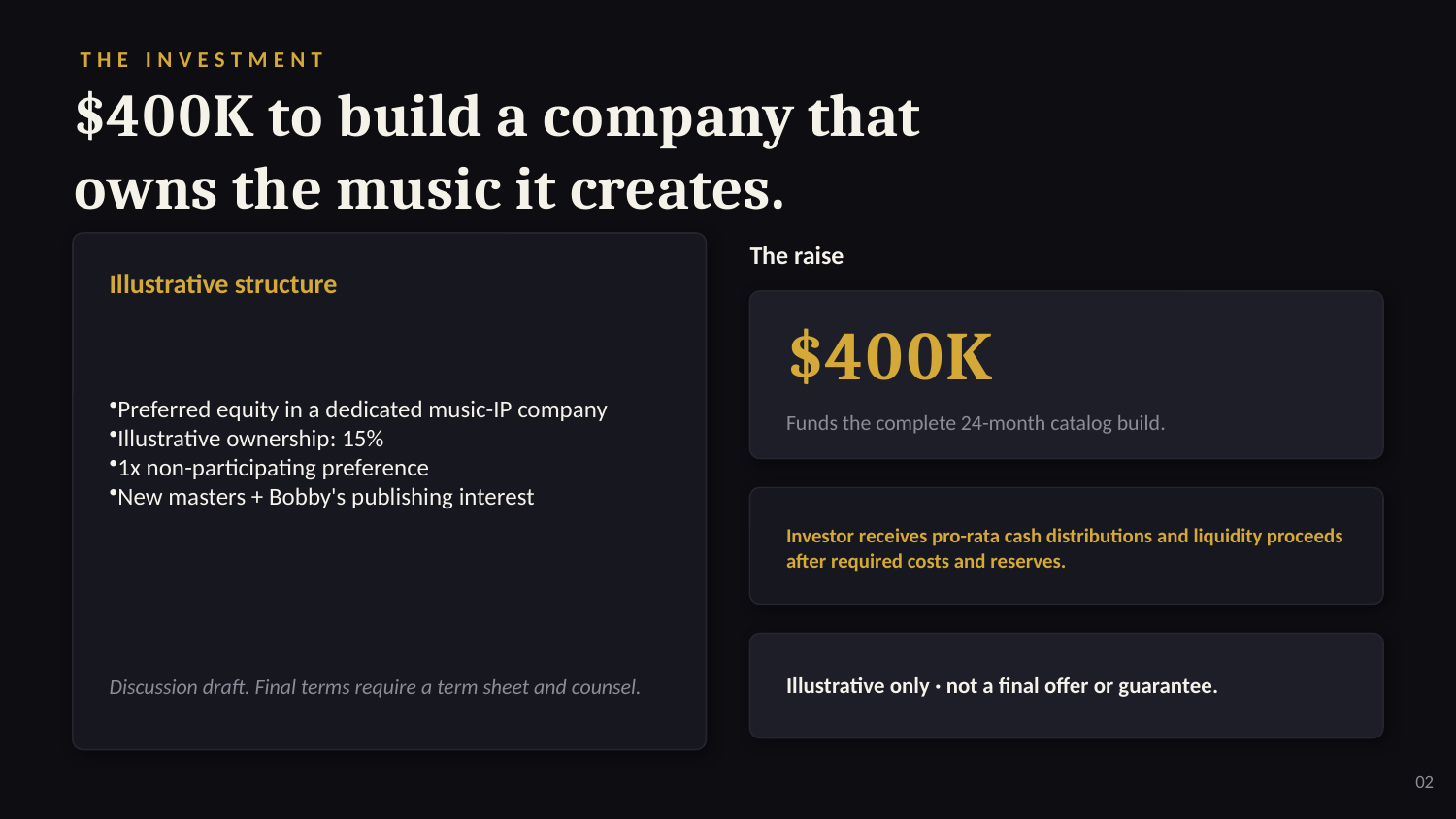

THE INVESTMENT
$400K to build a company that owns the music it creates.

The raise
Illustrative structure

$400K
Preferred equity in a dedicated music-IP company
Illustrative ownership: 15%
1x non-participating preference
New masters + Bobby's publishing interest
Funds the complete 24-month catalog build.

Investor receives pro-rata cash distributions and liquidity proceeds after required costs and reserves.
Discussion draft. Final terms require a term sheet and counsel.

Illustrative only · not a final offer or guarantee.
02